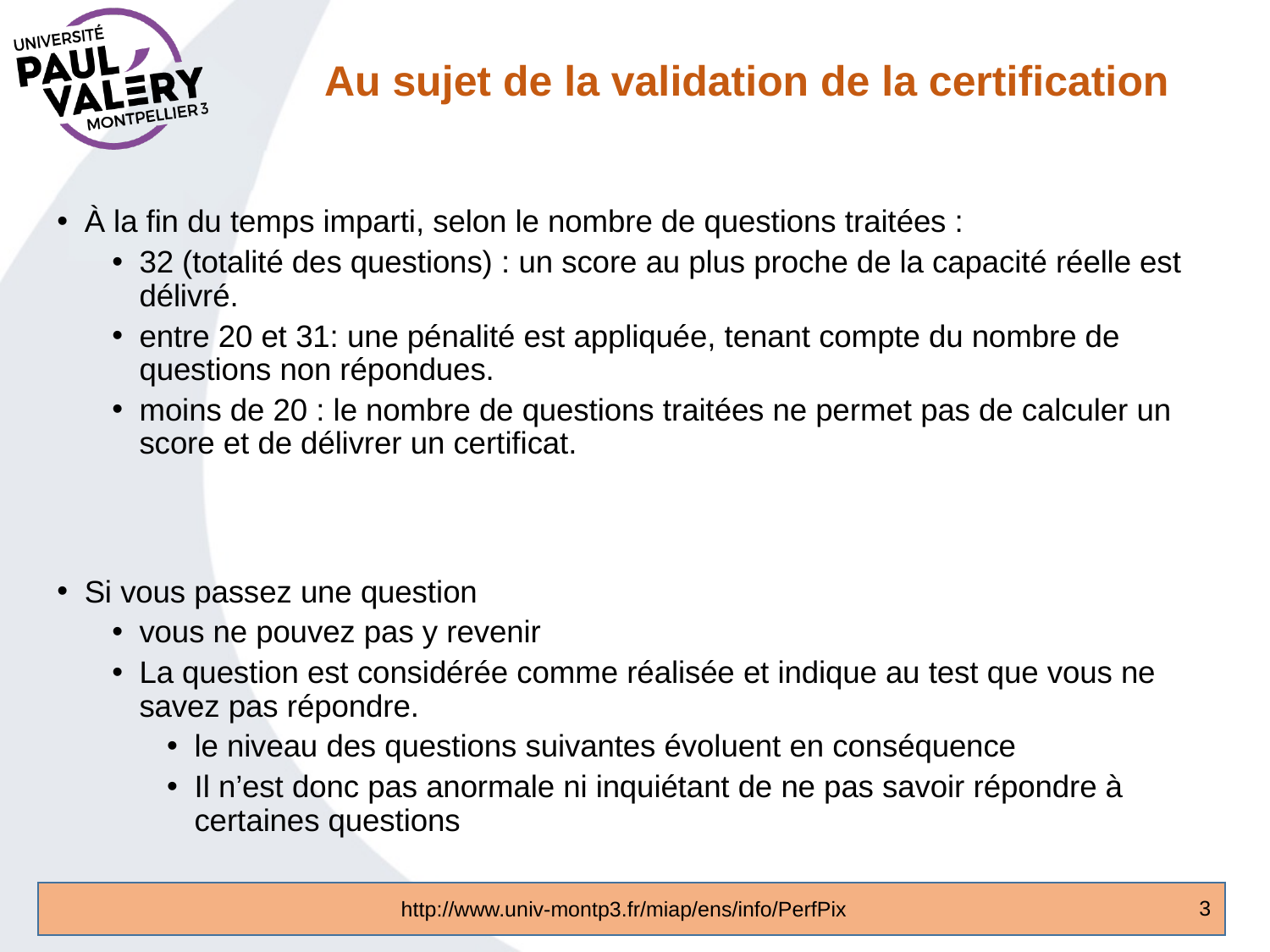

# Au sujet de la validation de la certification
À la fin du temps imparti, selon le nombre de questions traitées :
32 (totalité des questions) : un score au plus proche de la capacité réelle est délivré.
entre 20 et 31: une pénalité est appliquée, tenant compte du nombre de questions non répondues.
moins de 20 : le nombre de questions traitées ne permet pas de calculer un score et de délivrer un certificat.

Si vous passez une question
vous ne pouvez pas y revenir
La question est considérée comme réalisée et indique au test que vous ne savez pas répondre.
le niveau des questions suivantes évoluent en conséquence
Il n’est donc pas anormale ni inquiétant de ne pas savoir répondre à certaines questions
3
http://www.univ-montp3.fr/miap/ens/info/PerfPix